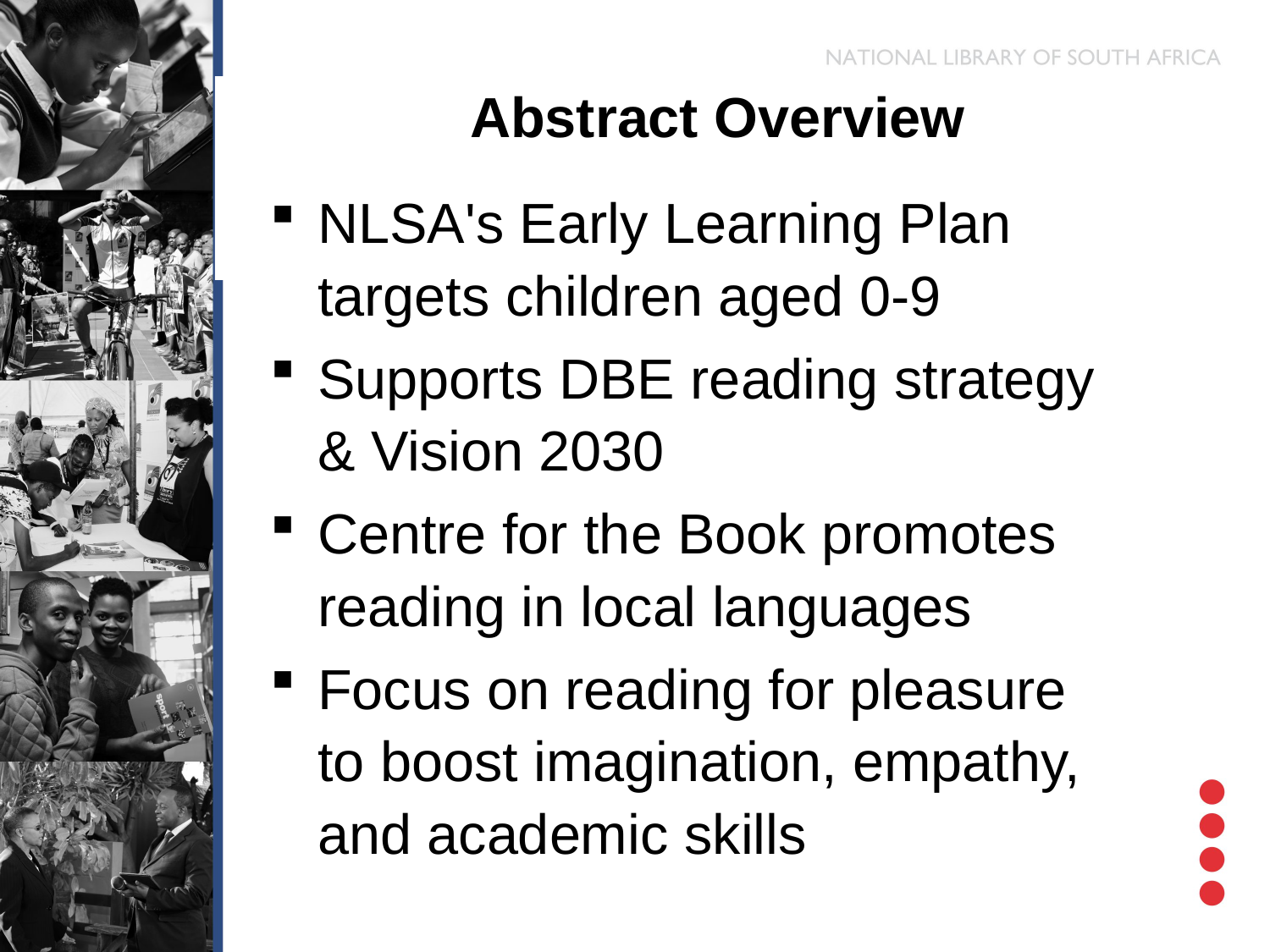

Abstract Overview

NLSA's Early Learning Plan targets children aged 0-9
Supports DBE reading strategy & Vision 2030
Centre for the Book promotes reading in local languages
Focus on reading for pleasure to boost imagination, empathy, and academic skills